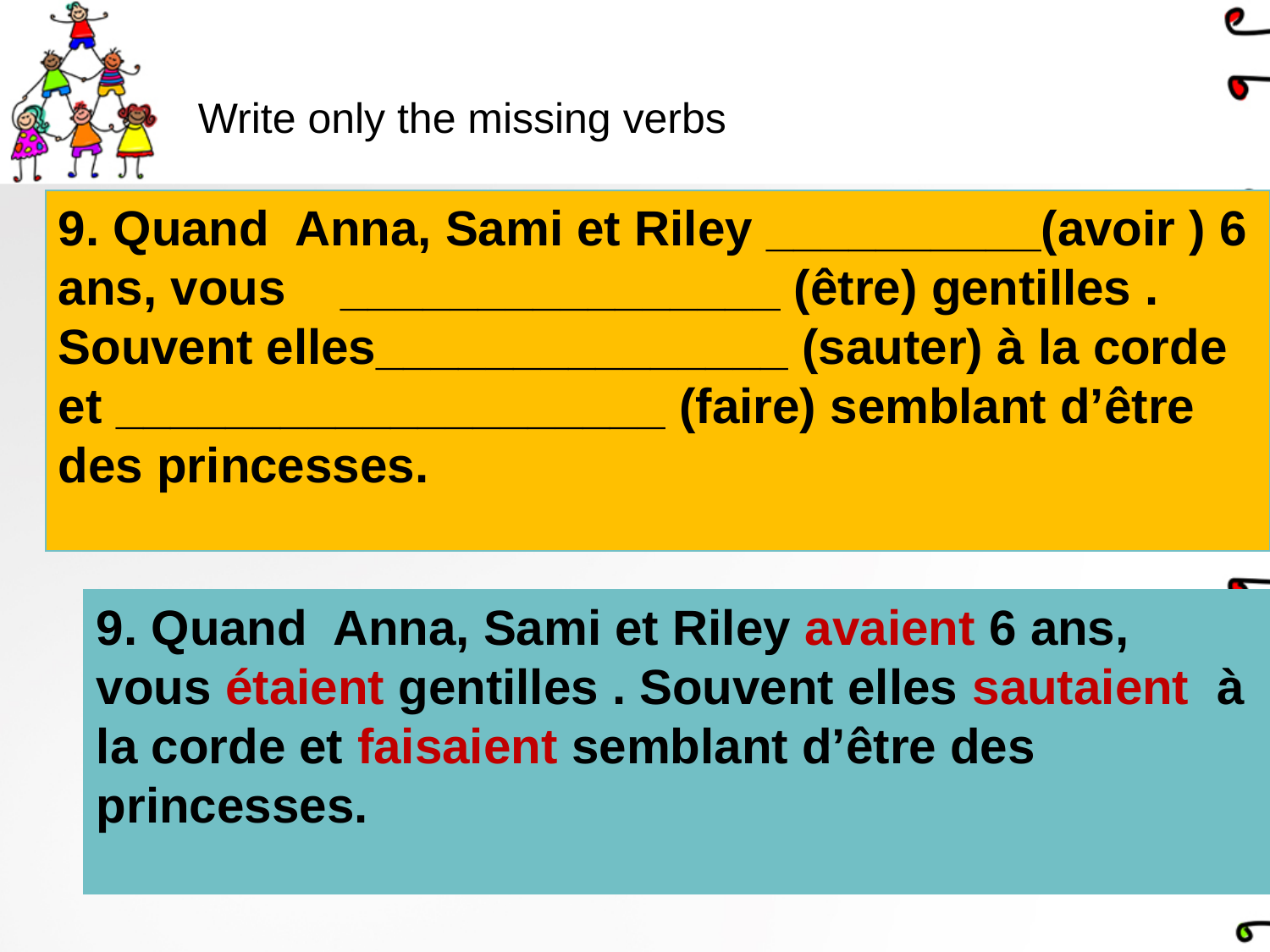

# Write only the missing verbs
9. Quand  Anna, Sami et Riley __________(avoir ) 6 ans, vous    ________________ (être) gentilles . Souvent elles_______________ (sauter) à la corde et ____________________ (faire) semblant d’être des princesses.
9. Quand  Anna, Sami et Riley avaient 6 ans, vous étaient gentilles . Souvent elles sautaient  à la corde et faisaient semblant d’être des princesses.